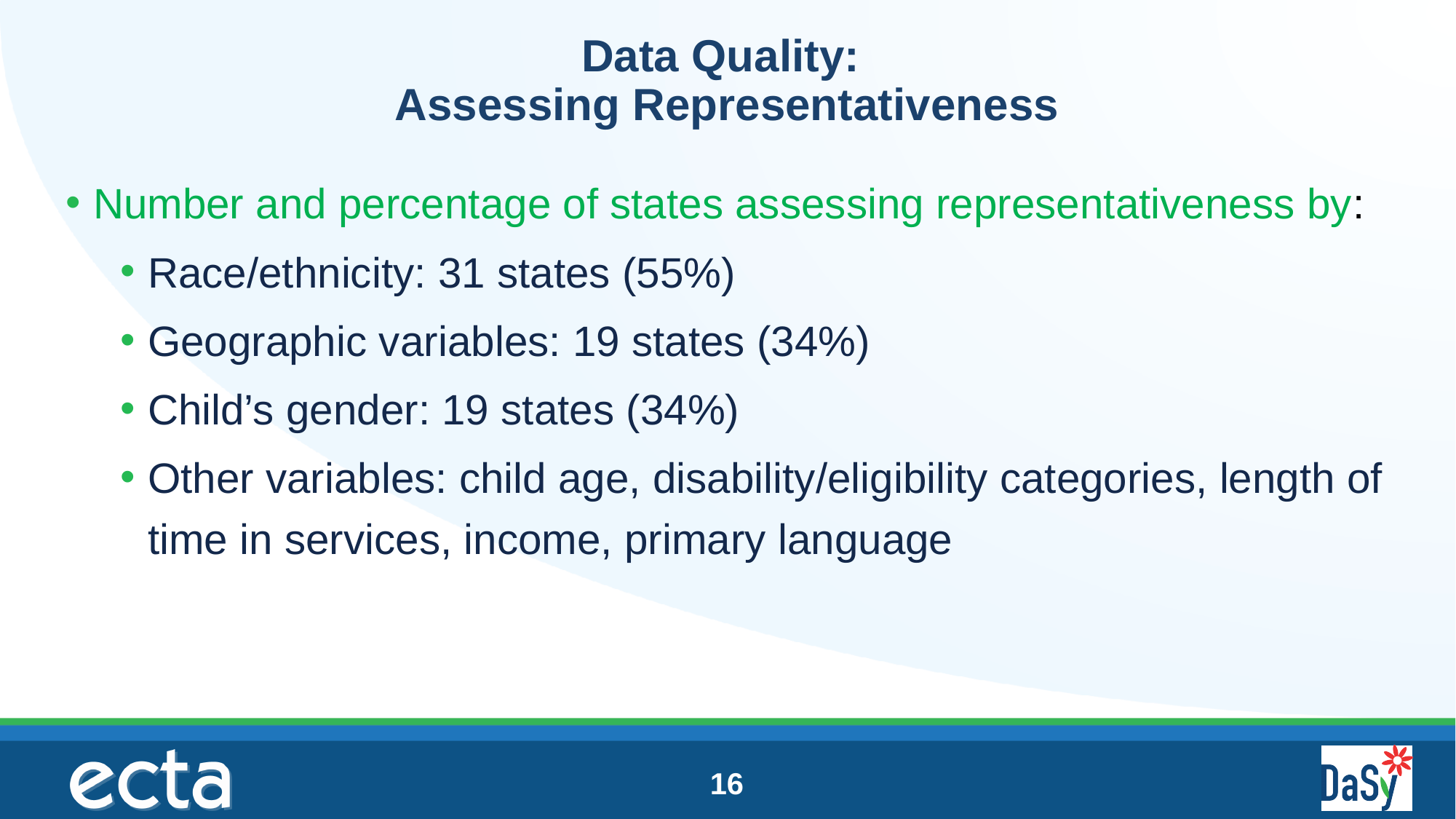

# Data Quality: Assessing Representativeness
Number and percentage of states assessing representativeness by:
Race/ethnicity: 31 states (55%)
Geographic variables: 19 states (34%)
Child’s gender: 19 states (34%)
Other variables: child age, disability/eligibility categories, length of time in services, income, primary language
16